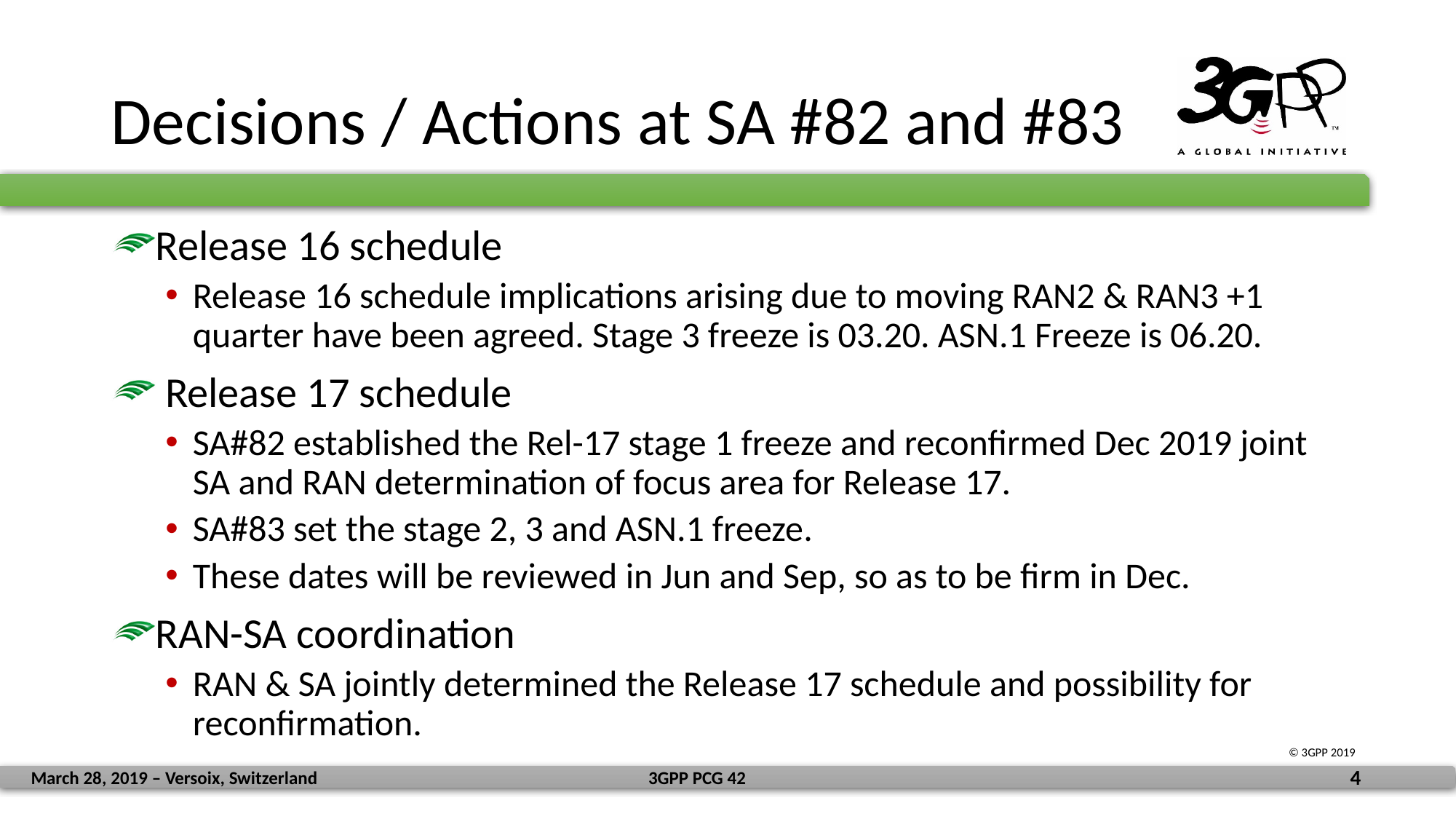

# Decisions / Actions at SA #82 and #83
Release 16 schedule
Release 16 schedule implications arising due to moving RAN2 & RAN3 +1 quarter have been agreed. Stage 3 freeze is 03.20. ASN.1 Freeze is 06.20.
 Release 17 schedule
SA#82 established the Rel-17 stage 1 freeze and reconfirmed Dec 2019 joint SA and RAN determination of focus area for Release 17.
SA#83 set the stage 2, 3 and ASN.1 freeze.
These dates will be reviewed in Jun and Sep, so as to be firm in Dec.
RAN-SA coordination
RAN & SA jointly determined the Release 17 schedule and possibility for reconfirmation.